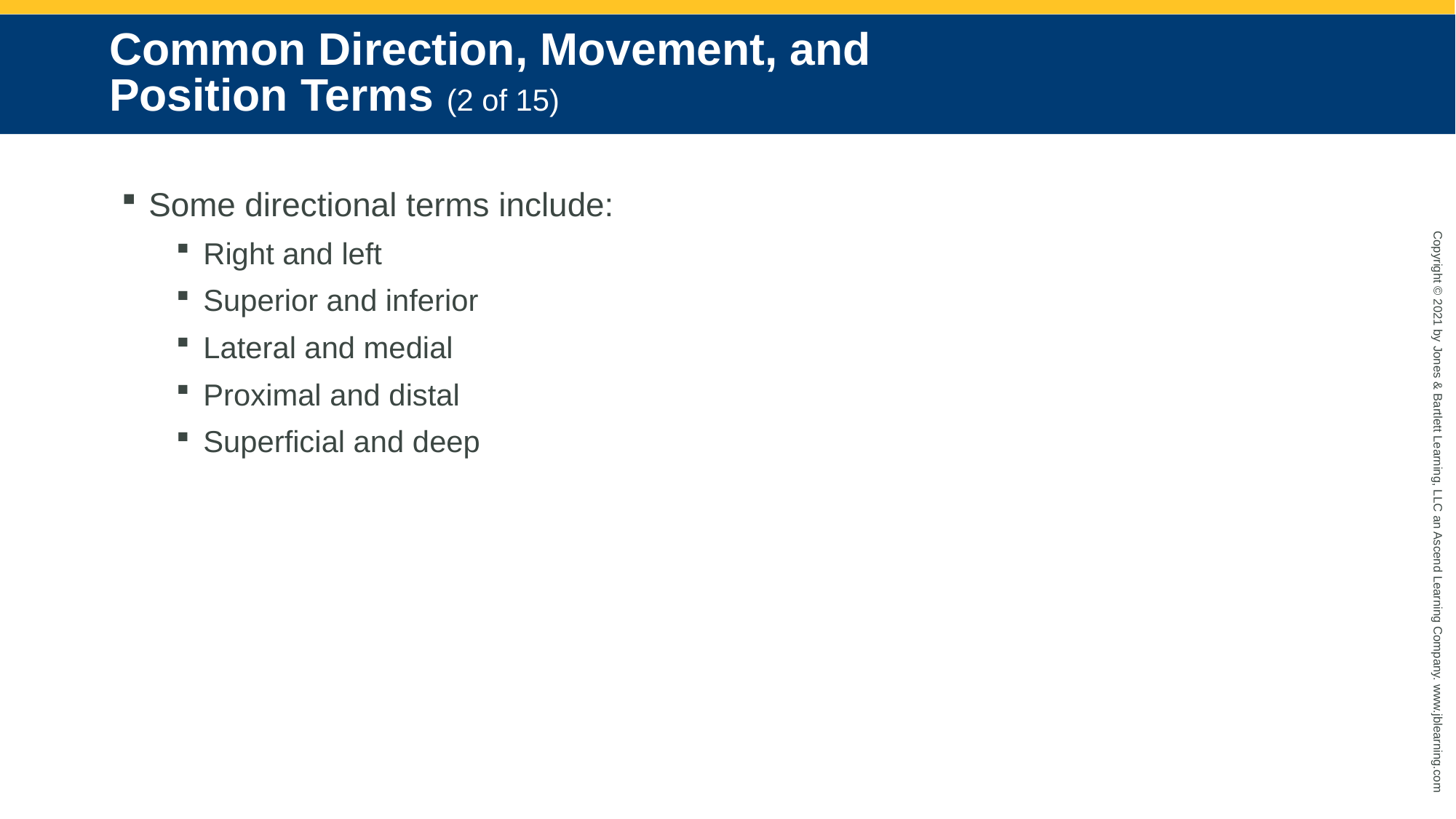

# Common Direction, Movement, and Position Terms (2 of 15)
Some directional terms include:
Right and left
Superior and inferior
Lateral and medial
Proximal and distal
Superficial and deep